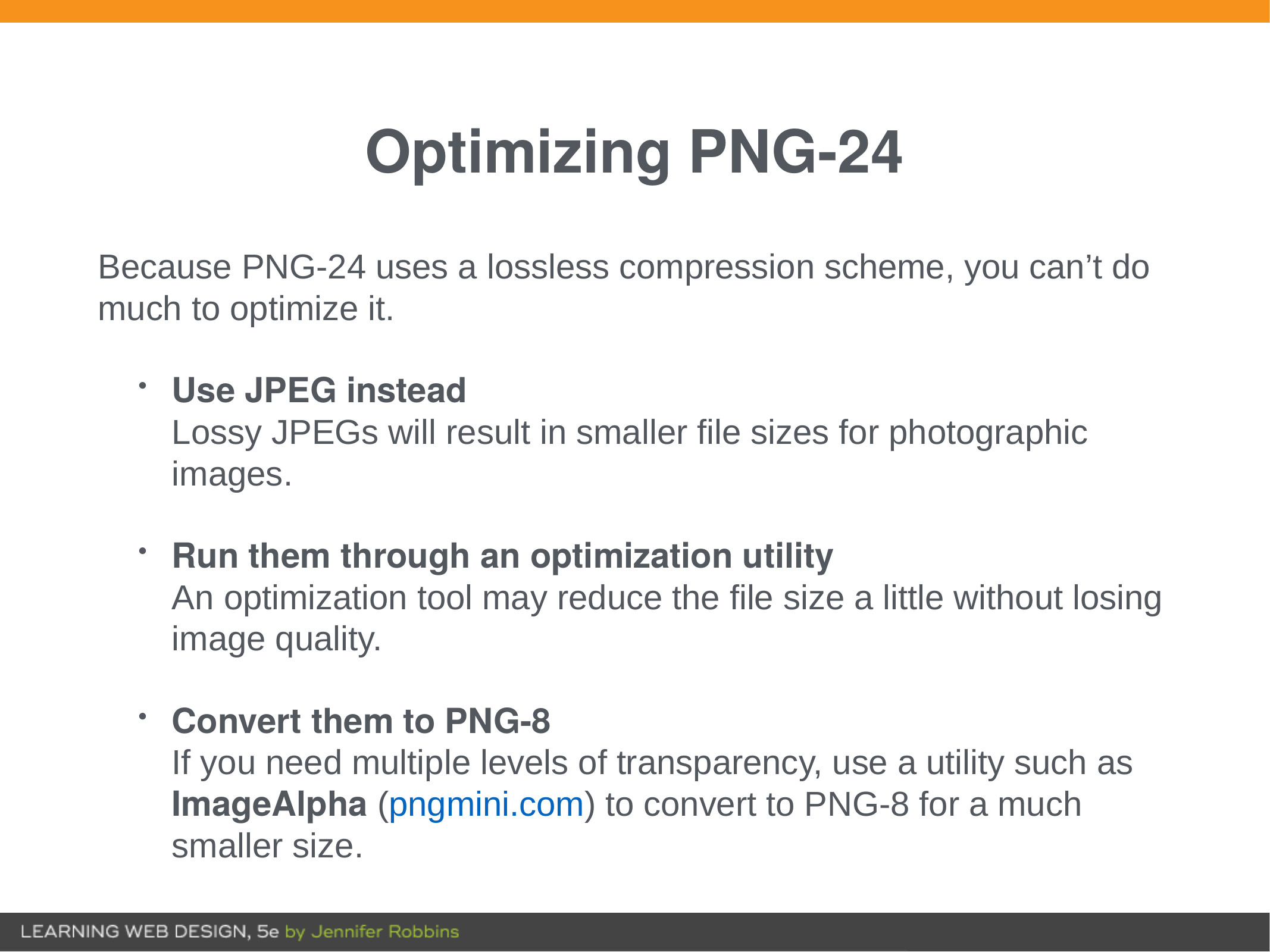

# Optimizing PNG-24
Because PNG-24 uses a lossless compression scheme, you can’t do much to optimize it.
Use JPEG instead
Lossy JPEGs will result in smaller file sizes for photographic images.
Run them through an optimization utility
An optimization tool may reduce the file size a little without losing image quality.
Convert them to PNG-8
If you need multiple levels of transparency, use a utility such as ImageAlpha (pngmini.com) to convert to PNG-8 for a much smaller size.